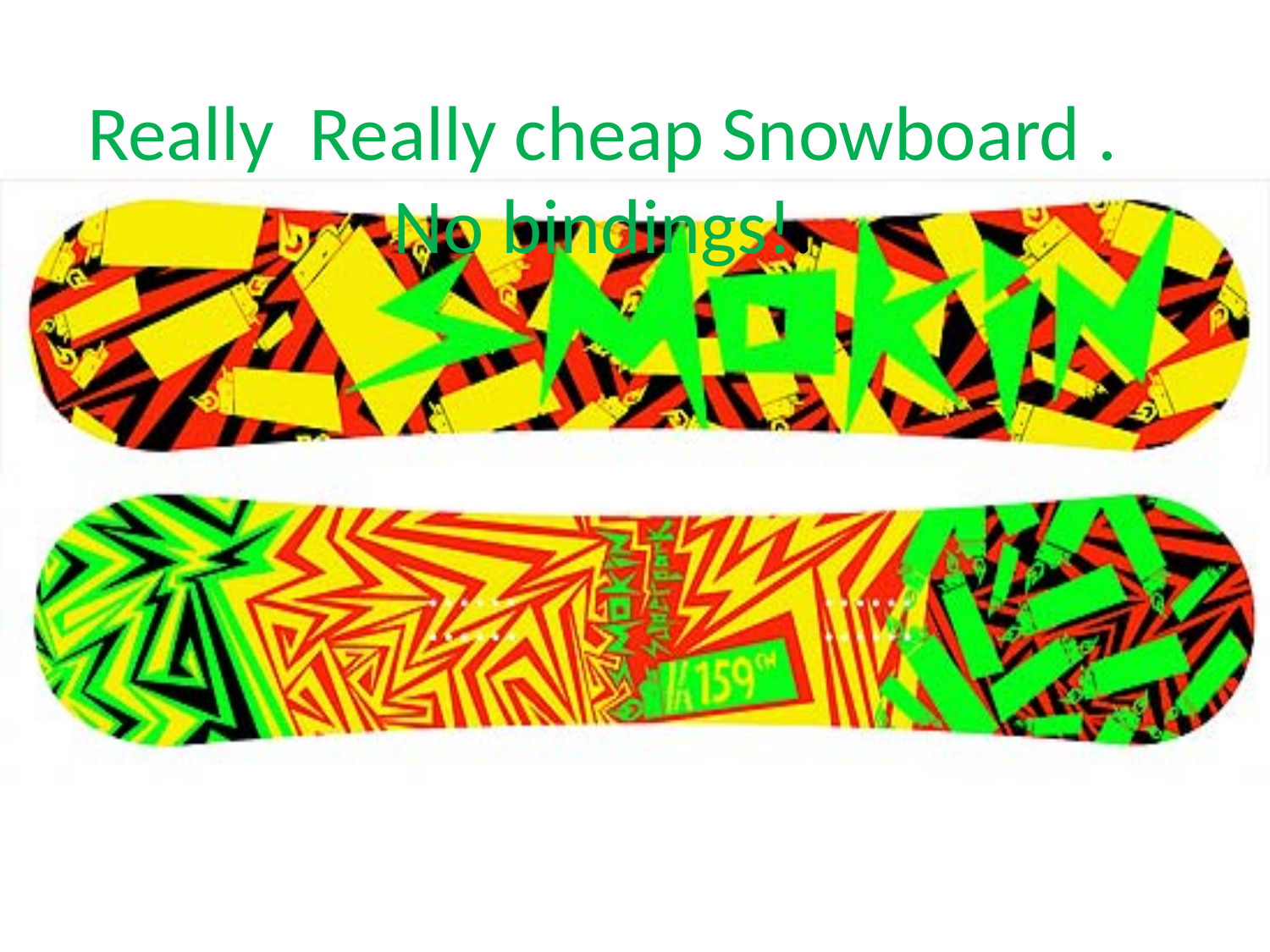

# Really  Really cheap Snowboard . No bindings!.